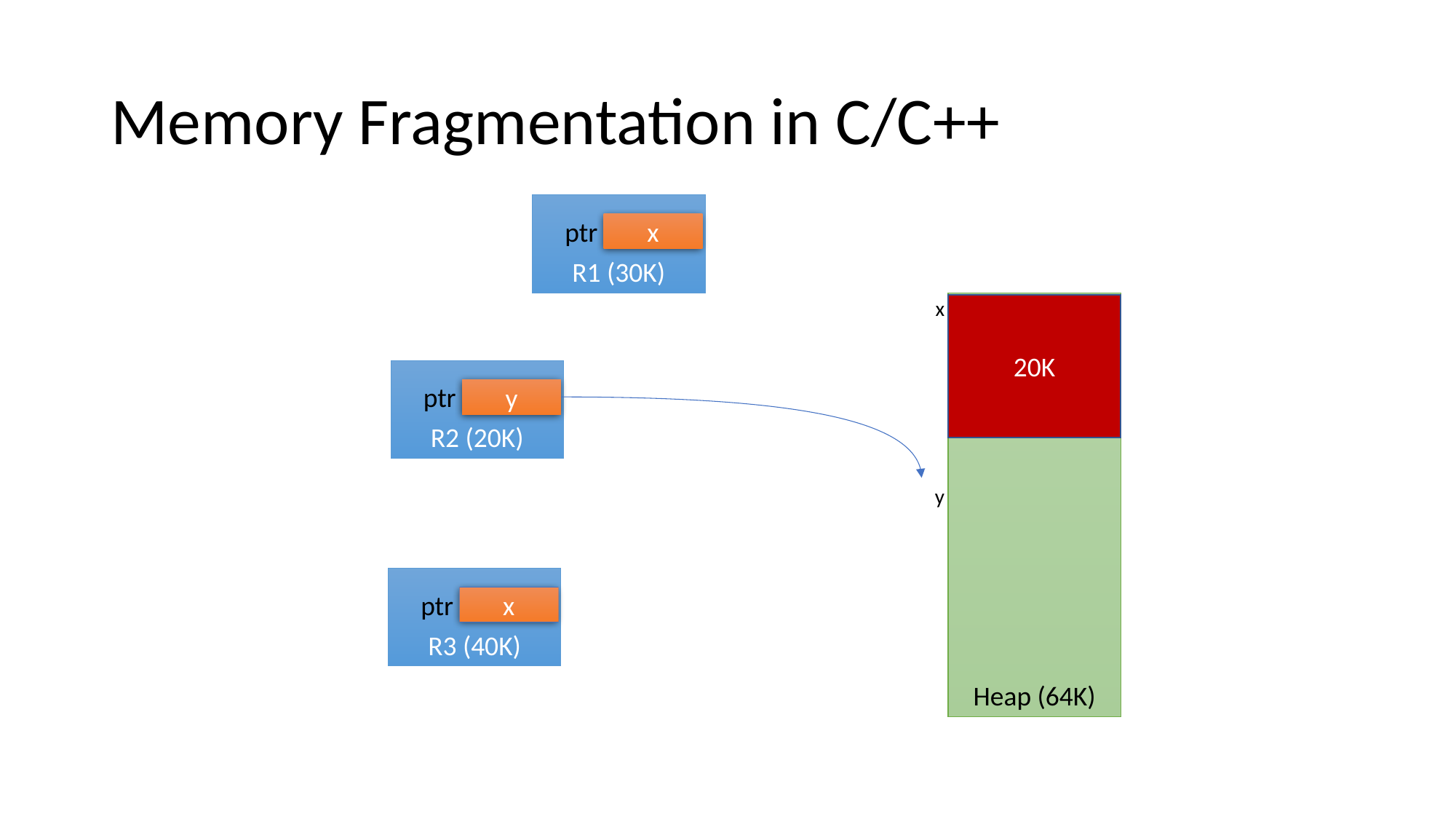

# Memory Fragmentation in C/C++
R1 (30K)
ptr
x
x
Heap (64K)
20K
R2 (20K)
ptr
y
y
R3 (40K)
ptr
x